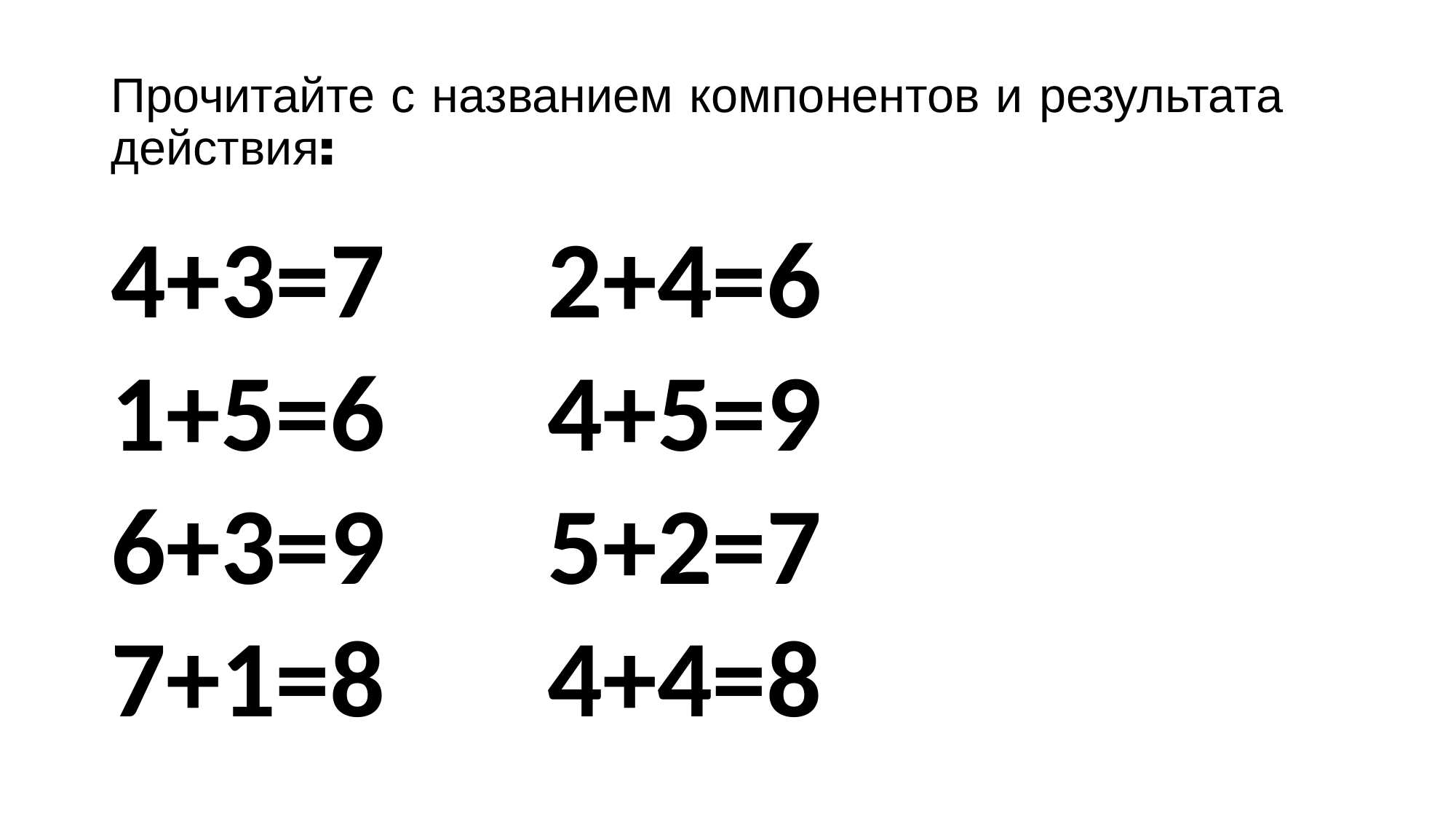

# Прочитайте с названием компонентов и результата действия:
4+3=7		2+4=6
1+5=6		4+5=9
6+3=9		5+2=7
7+1=8		4+4=8